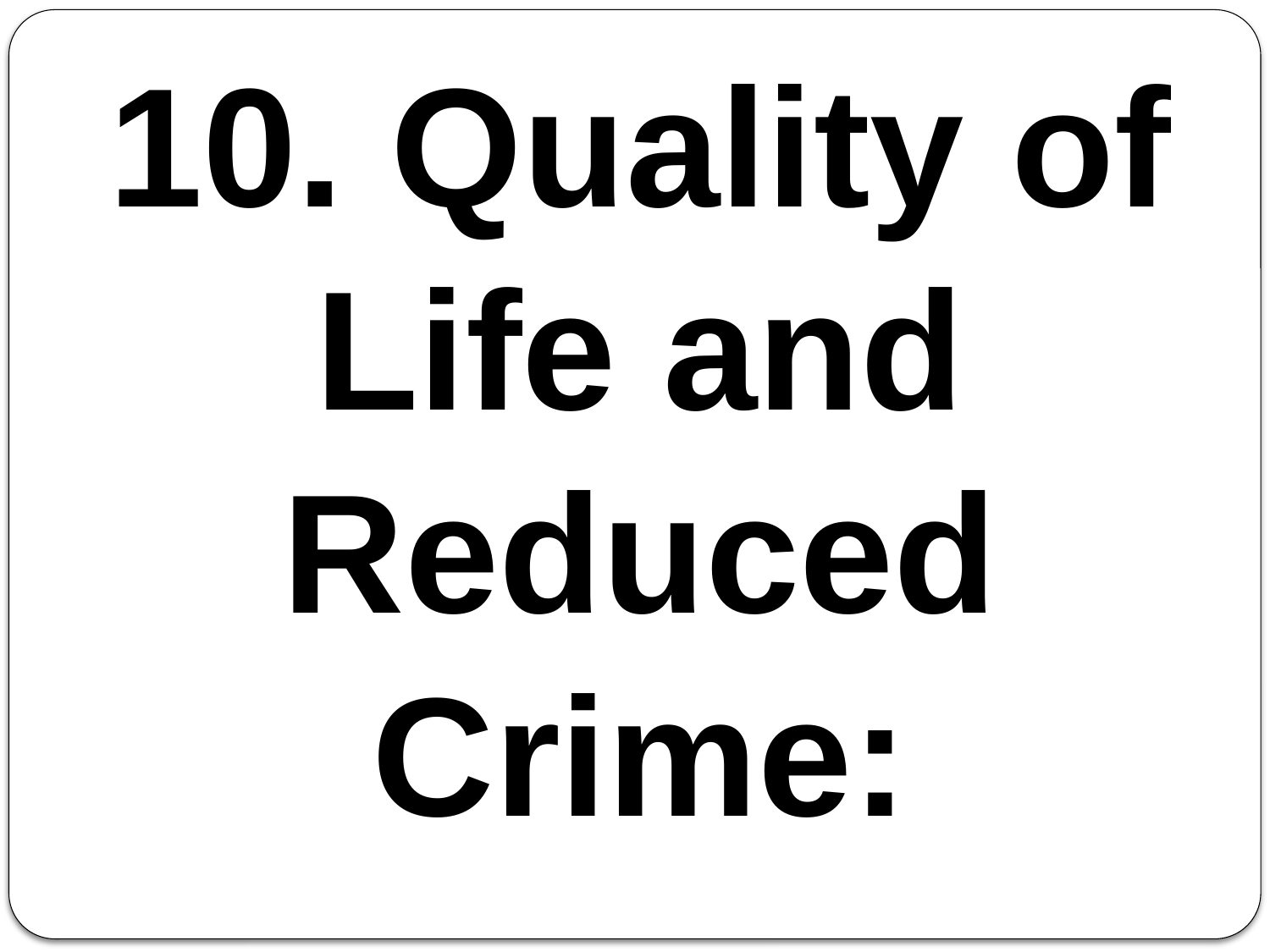

10. Quality of Life and Reduced Crime: